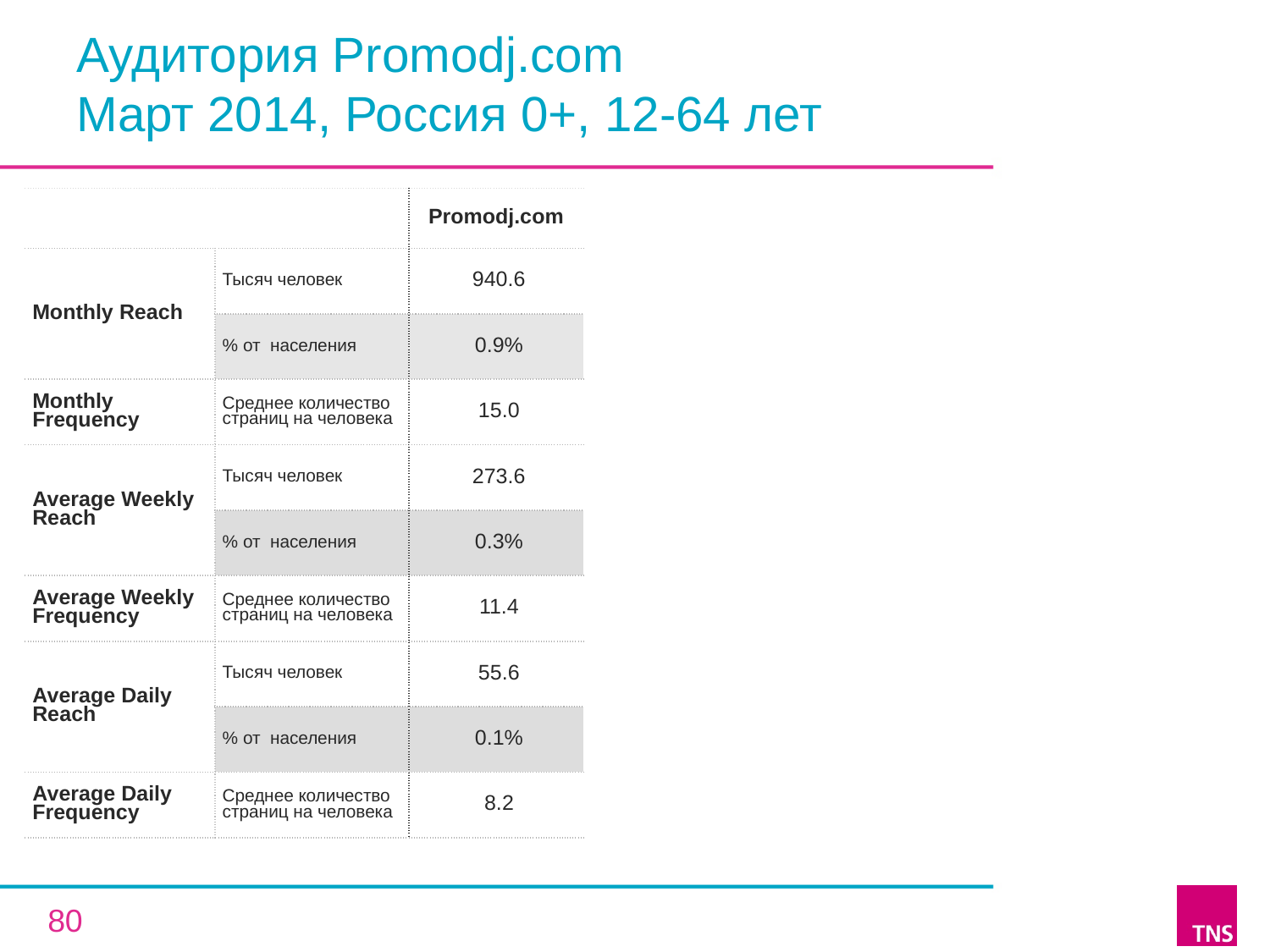

# Аудитория Promodj.com Март 2014, Россия 0+, 12-64 лет
|  |  | Promodj.com |
| --- | --- | --- |
| Monthly Reach | Тысяч человек | 940.6 |
|  | % от населения | 0.9% |
| Monthly Frequency | Среднее количество страниц на человека | 15.0 |
| Average Weekly Reach | Тысяч человек | 273.6 |
|  | % от населения | 0.3% |
| Average Weekly Frequency | Среднее количество страниц на человека | 11.4 |
| Average Daily Reach | Тысяч человек | 55.6 |
|  | % от населения | 0.1% |
| Average Daily Frequency | Среднее количество страниц на человека | 8.2 |

80